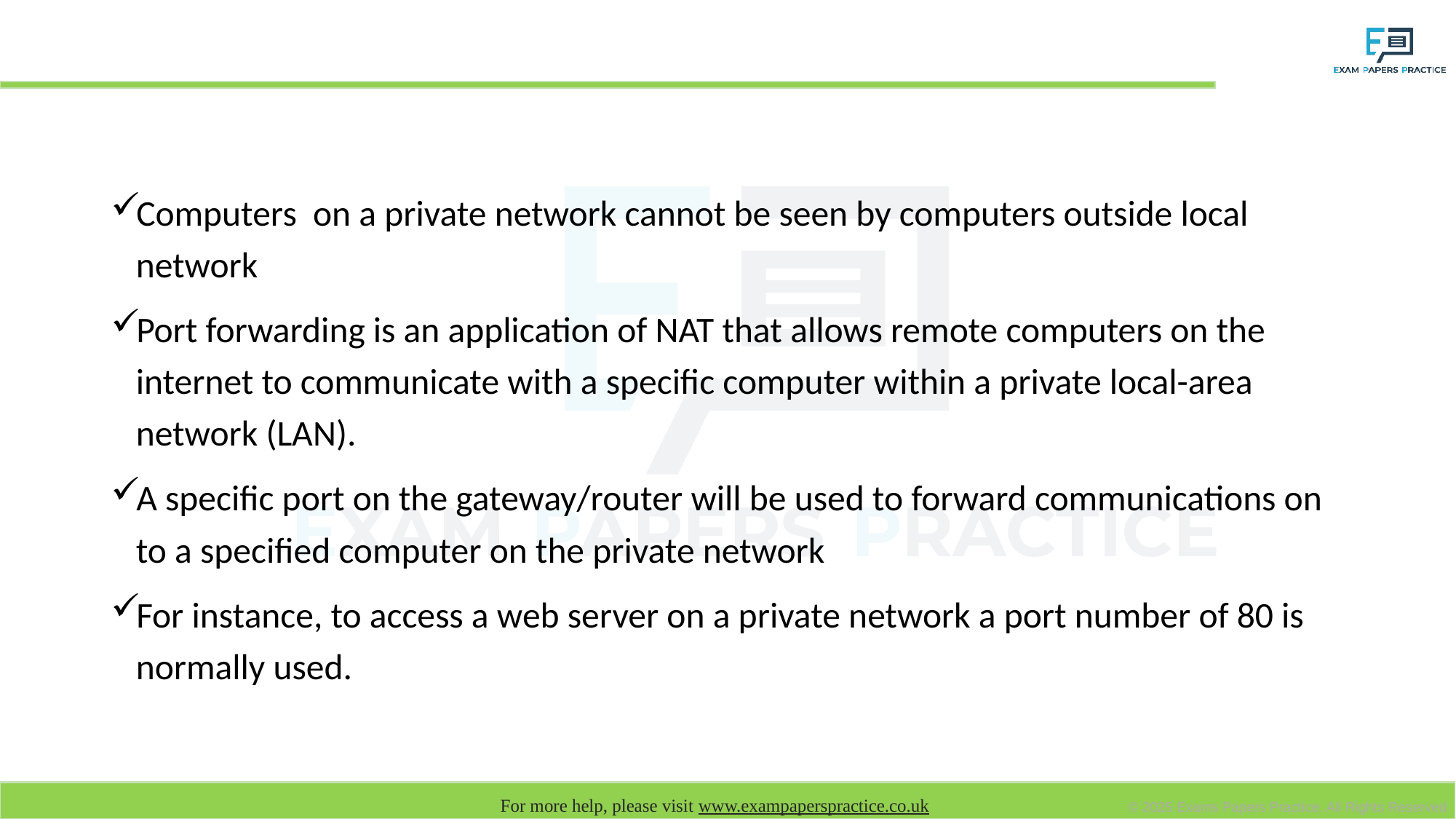

# Port forwarding
Computers  on a private network cannot be seen by computers outside local network
Port forwarding is an application of NAT that allows remote computers on the internet to communicate with a specific computer within a private local-area network (LAN).
A specific port on the gateway/router will be used to forward communications on to a specified computer on the private network
For instance, to access a web server on a private network a port number of 80 is normally used.